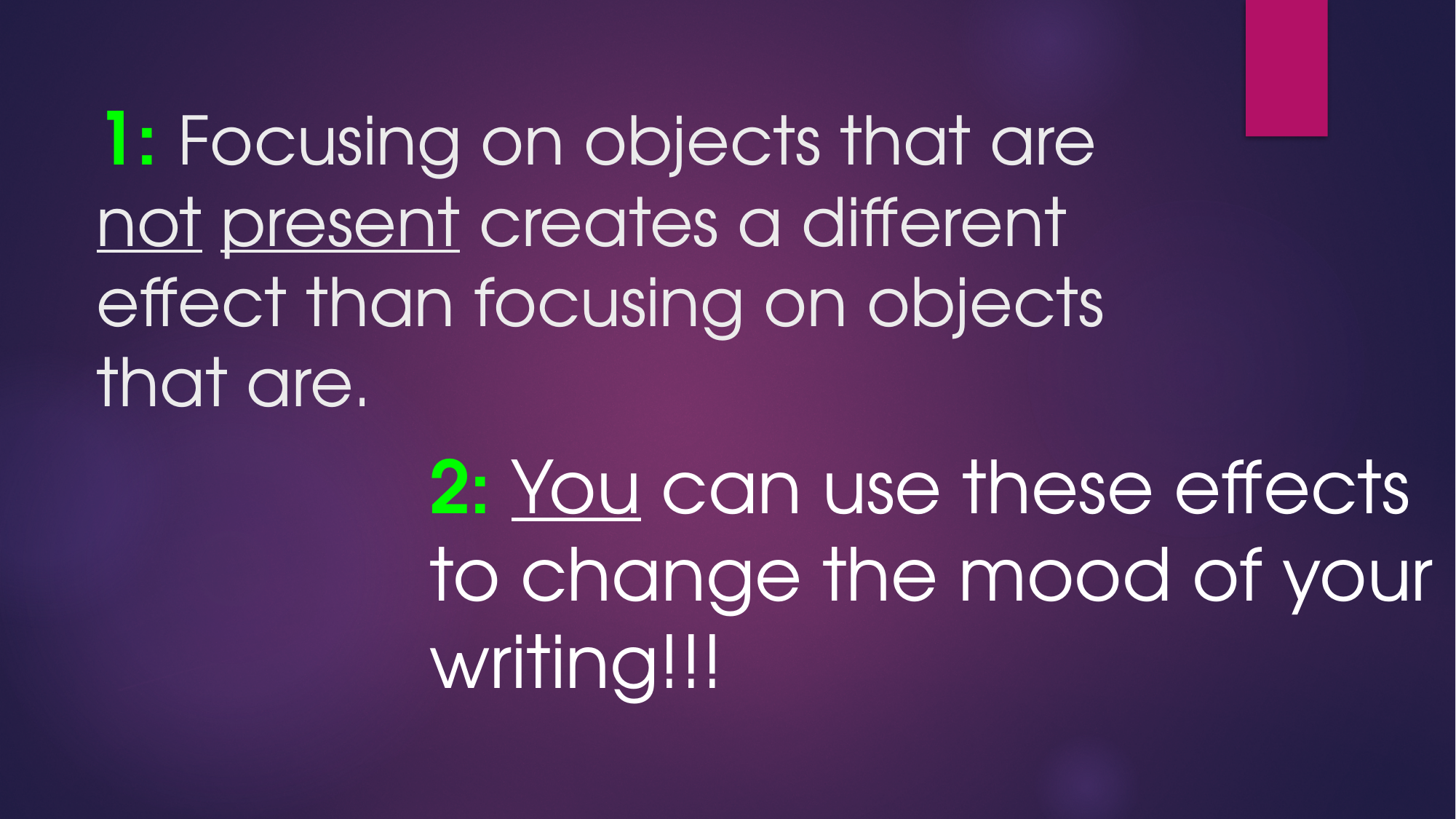

# 1: Focusing on objects that are not present creates a different effect than focusing on objects that are.
2: You can use these effects to change the mood of your writing!!!